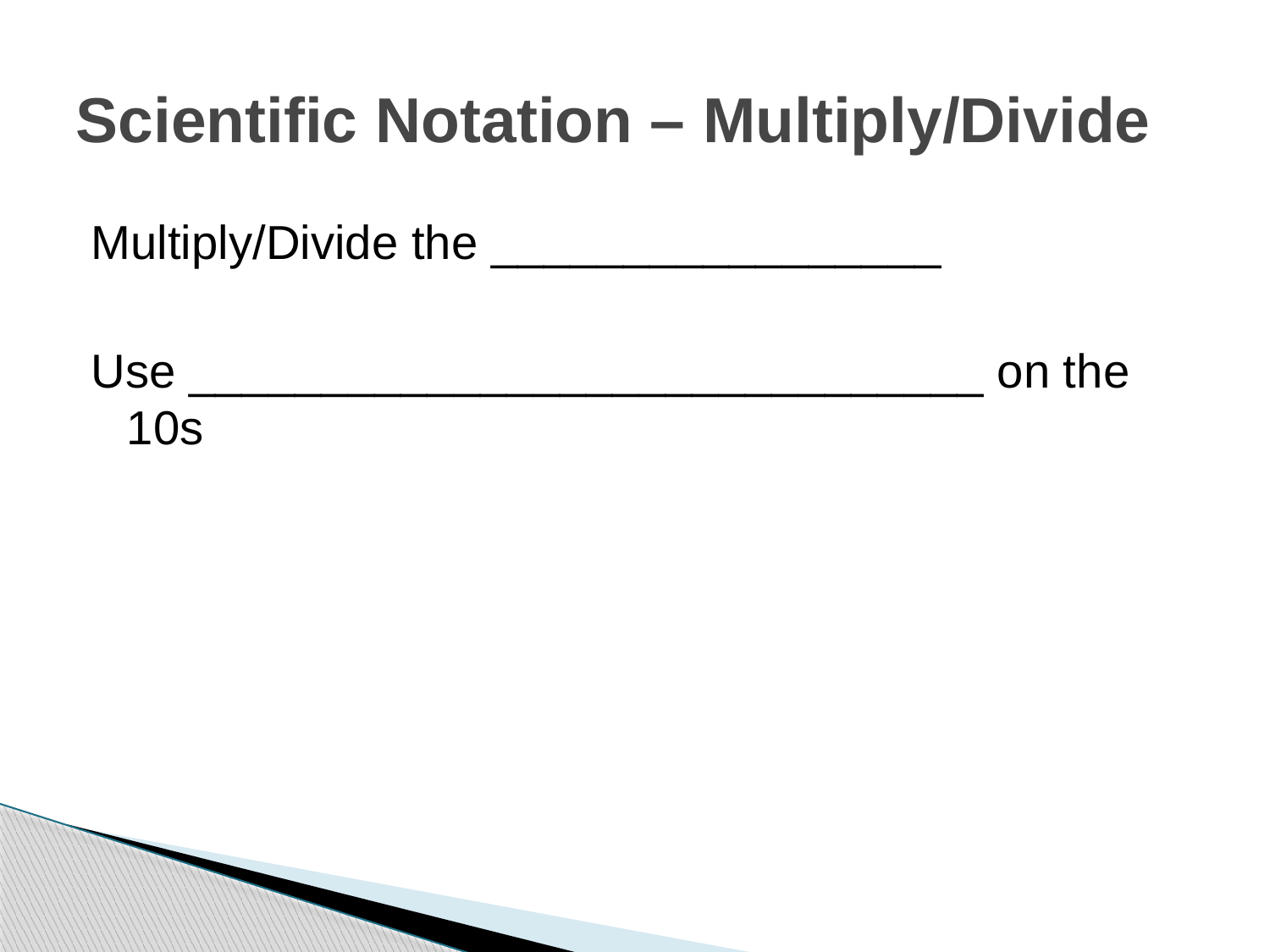

# Scientific Notation – Multiply/Divide
Multiply/Divide the _________________

Use ______________________________ on the 10s